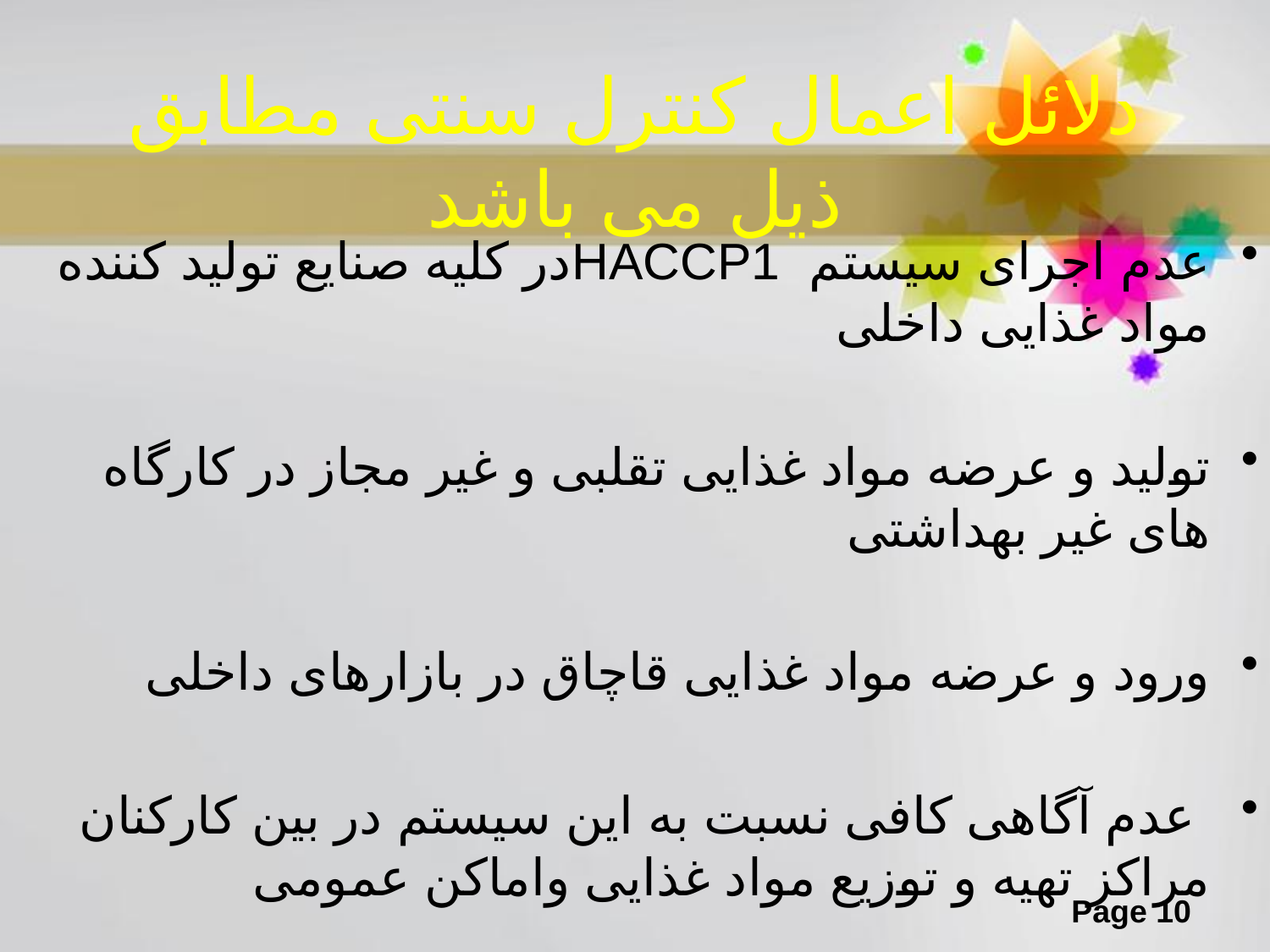

# دلائل اعمال کنترل سنتی مطابق ذیل می باشد
عدم اجرای سیستم  HACCP1در کلیه صنایع تولید کننده مواد غذایی داخلی

تولید و عرضه مواد غذایی تقلبی و غیر مجاز در کارگاه های غیر بهداشتی

ورود و عرضه مواد غذایی قاچاق در بازارهای داخلی

 عدم آگاهی کافی نسبت به این سیستم در بین کارکنان مراکز تهیه و توزیع مواد غذایی واماکن عمومی